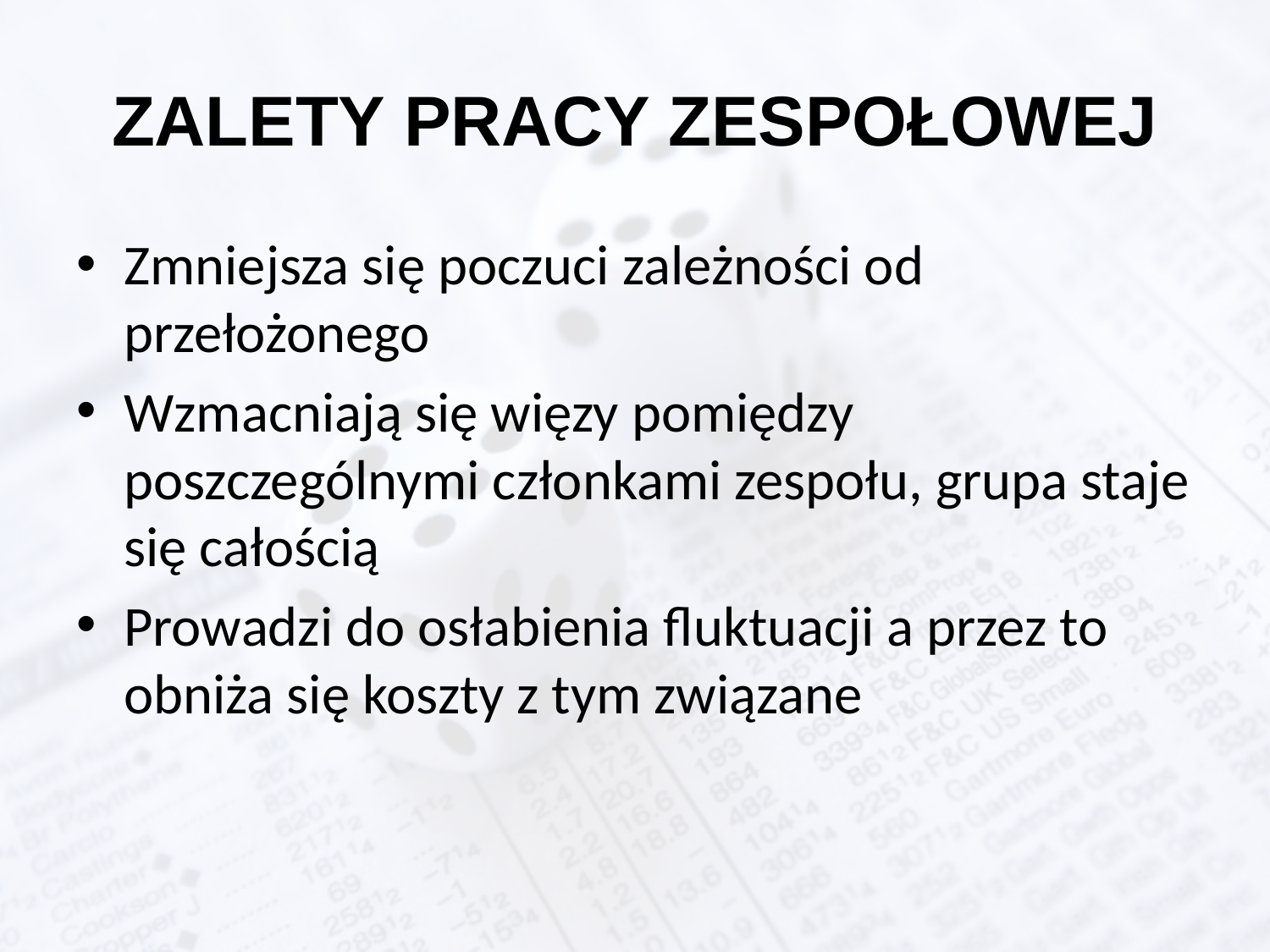

# ZALETY PRACY ZESPOŁOWEJ
Zmniejsza się poczuci zależności od przełożonego
Wzmacniają się więzy pomiędzy poszczególnymi członkami zespołu, grupa staje się całością
Prowadzi do osłabienia fluktuacji a przez to obniża się koszty z tym związane